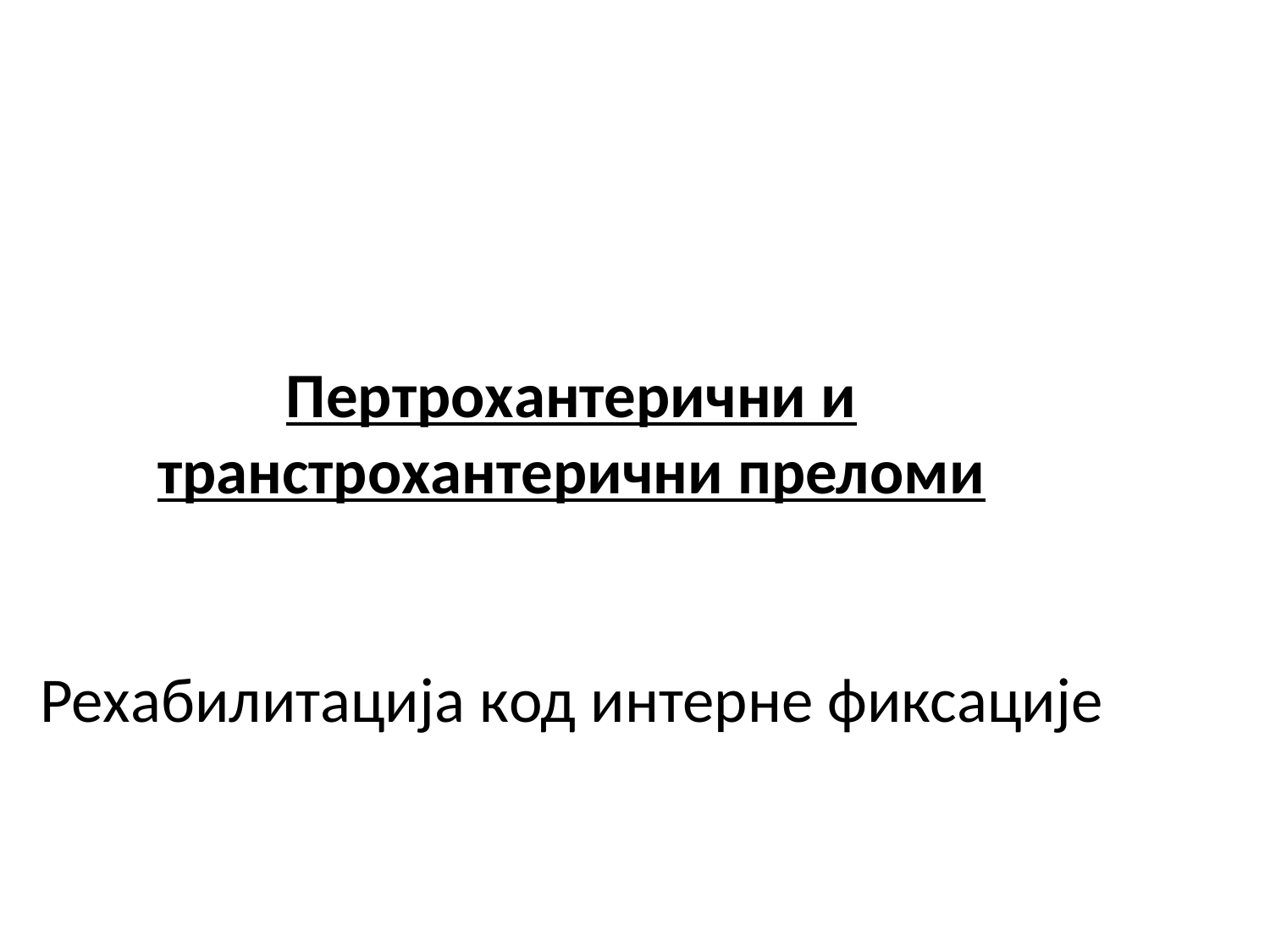

# Пертрохантерични и транстрохантерични преломи Рехабилитација код интерне фиксације